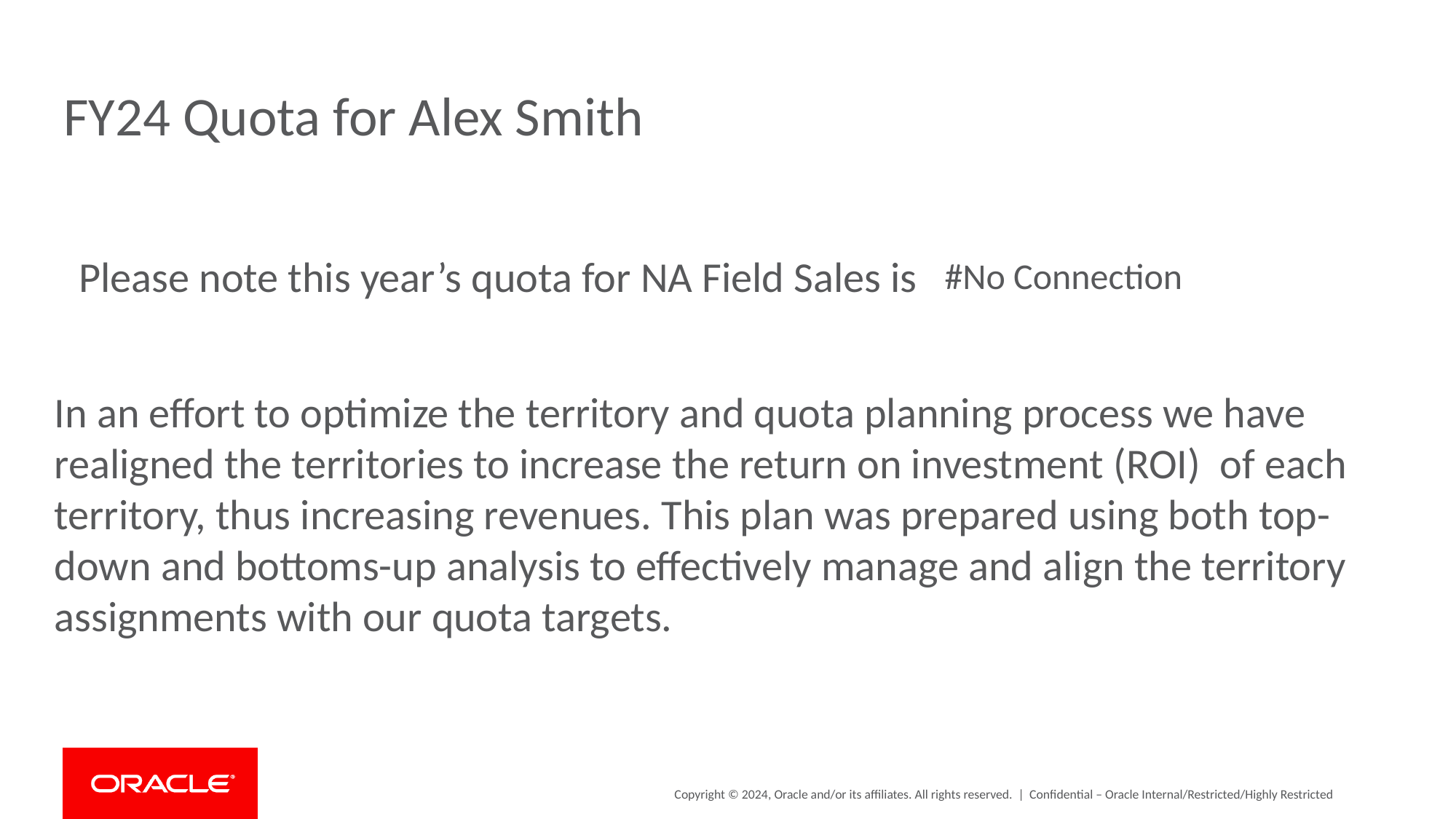

# FY24 Quota for Alex Smith
Please note this year’s quota for NA Field Sales is
#No Connection
In an effort to optimize the territory and quota planning process we have realigned the territories to increase the return on investment (ROI)  of each territory, thus increasing revenues. This plan was prepared using both top-down and bottoms-up analysis to effectively manage and align the territory assignments with our quota targets.
Confidential – Oracle Internal/Restricted/Highly Restricted